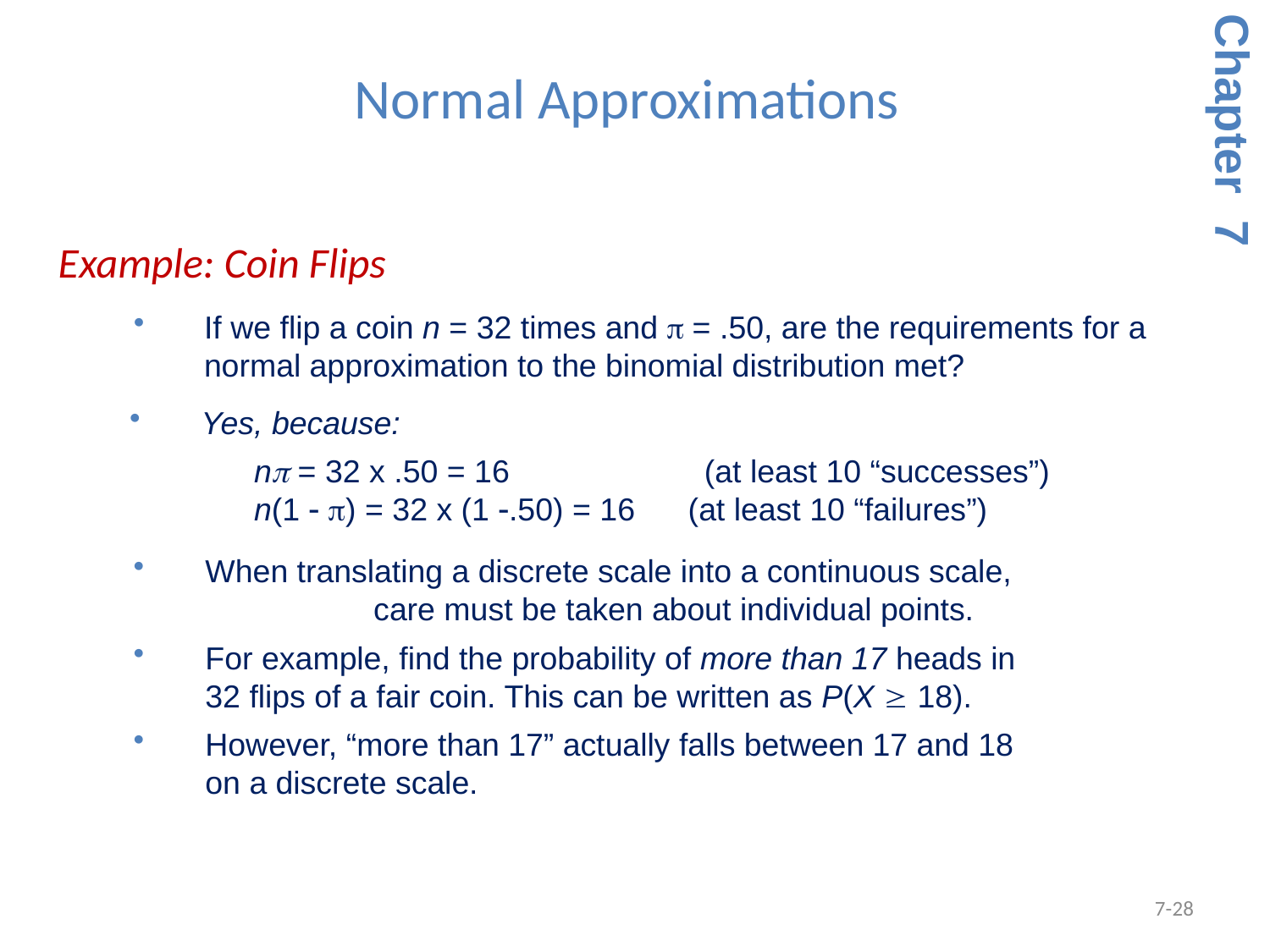

Normal Approximations
Chapter  7
 Example: Coin Flips
If we flip a coin n = 32 times and π = .50, are the requirements for a normal approximation to the binomial distribution met?
Yes, because:
              nπ = 32 x .50 = 16                      (at least 10 “successes”)
              n(1 − π) = 32 x (1 −.50) = 16      (at least 10 “failures”)
When translating a discrete scale into a continuous scale,                     care must be taken about individual points.
For example, find the probability of more than 17 heads in 32 flips of a fair coin. This can be written as P(X ≥ 18).
However, “more than 17” actually falls between 17 and 18 on a discrete scale.
7-28